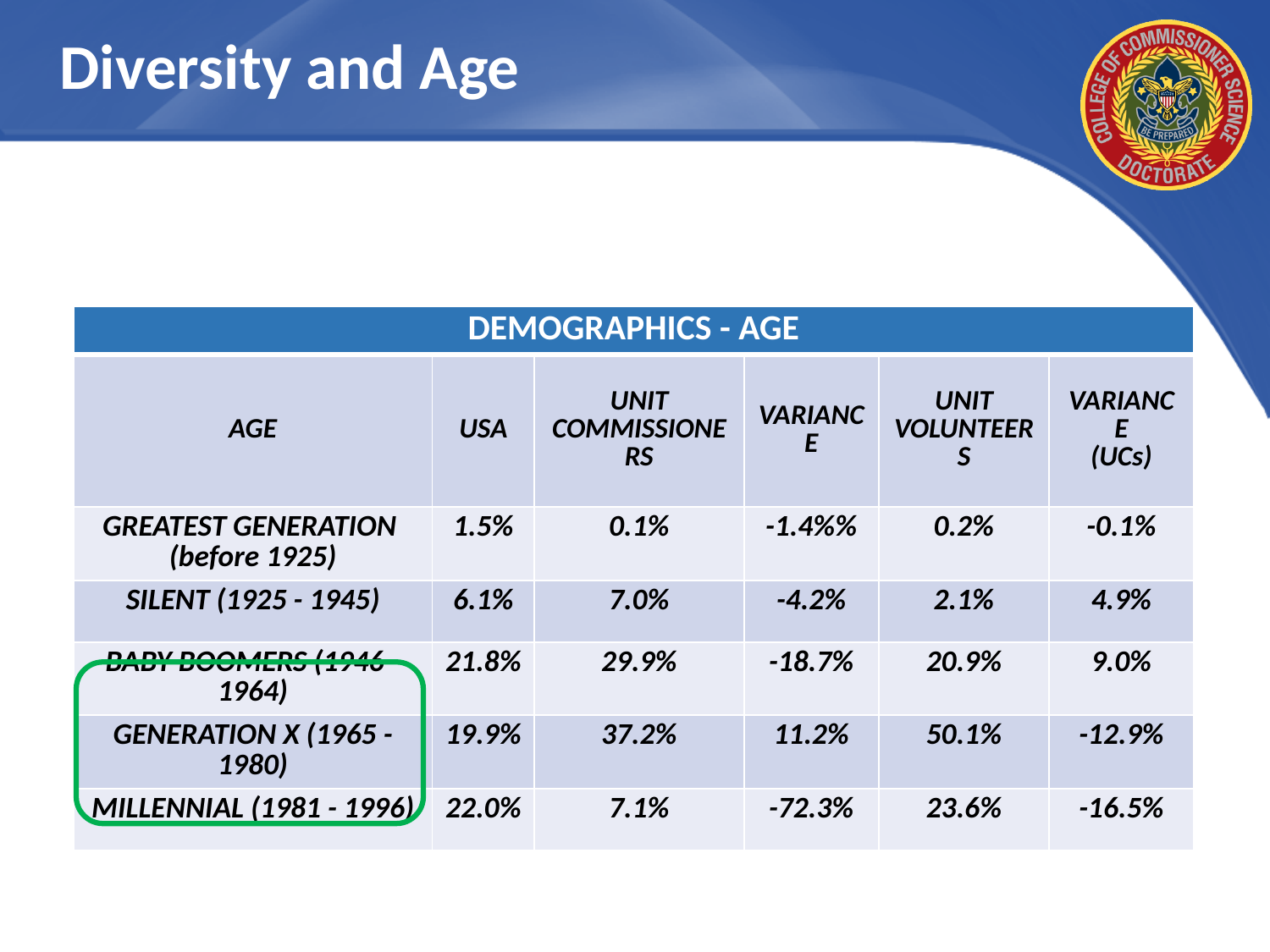

# Diversity and Age
| DEMOGRAPHICS - AGE |  |  |  |  |  |
| --- | --- | --- | --- | --- | --- |
| AGE | USA | UNIT COMMISSIONERS | VARIANCE | UNIT VOLUNTEERS | VARIANCE (UCs) |
| GREATEST GENERATION (before 1925) | 1.5% | 0.1% | -1.4%% | 0.2% | -0.1% |
| SILENT (1925 - 1945) | 6.1% | 7.0% | -4.2% | 2.1% | 4.9% |
| BABY BOOMERS (1946 - 1964) | 21.8% | 29.9% | -18.7% | 20.9% | 9.0% |
| GENERATION X (1965 - 1980) | 19.9% | 37.2% | 11.2% | 50.1% | -12.9% |
| MILLENNIAL (1981 - 1996) | 22.0% | 7.1% | -72.3% | 23.6% | -16.5% |